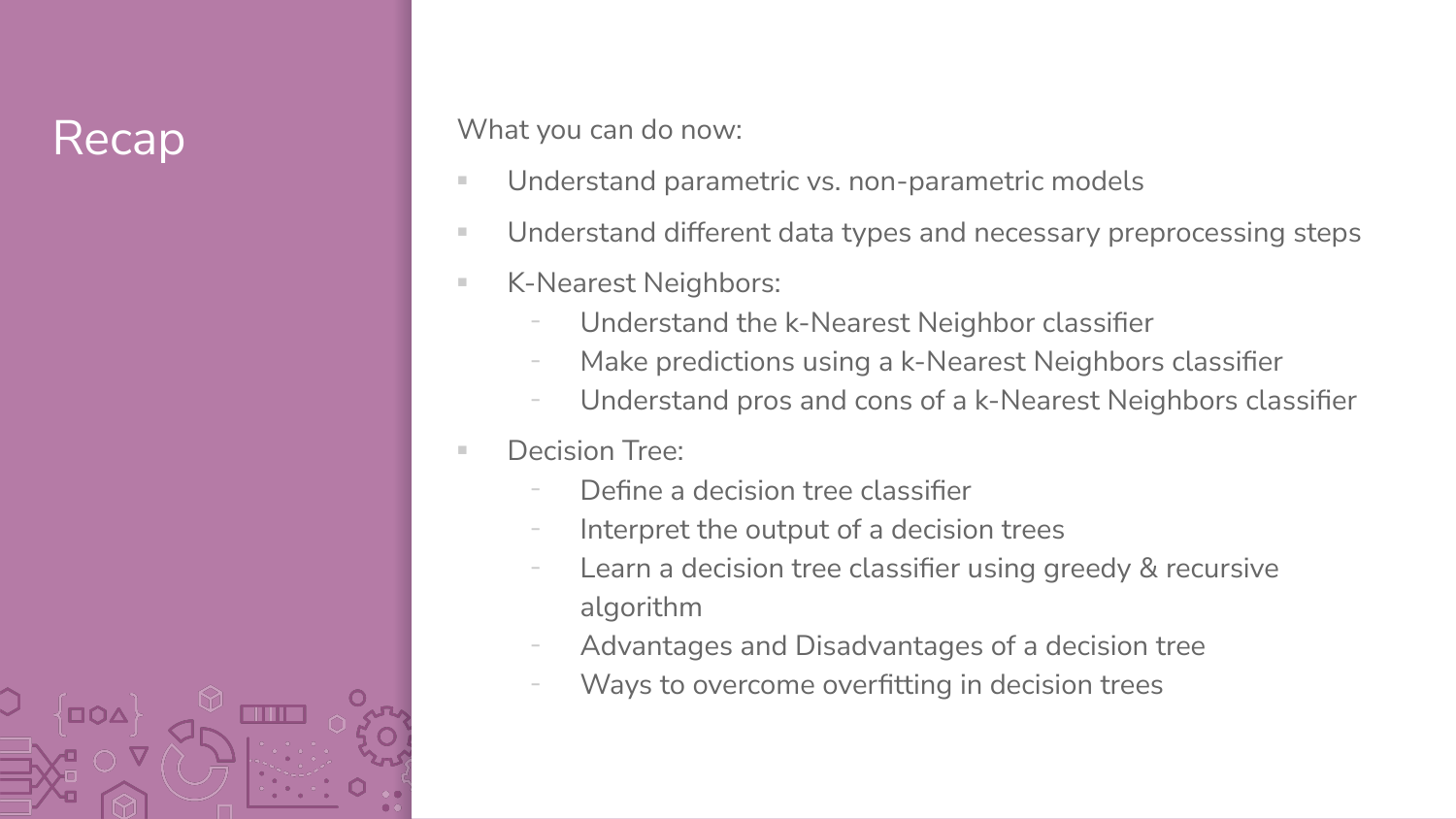

# Recap
What you can do now:
Understand parametric vs. non-parametric models
Understand different data types and necessary preprocessing steps
K-Nearest Neighbors:
Understand the k-Nearest Neighbor classifier
Make predictions using a k-Nearest Neighbors classifier
Understand pros and cons of a k-Nearest Neighbors classifier
Decision Tree:
Define a decision tree classifier
Interpret the output of a decision trees
Learn a decision tree classifier using greedy & recursive algorithm
Advantages and Disadvantages of a decision tree
Ways to overcome overfitting in decision trees